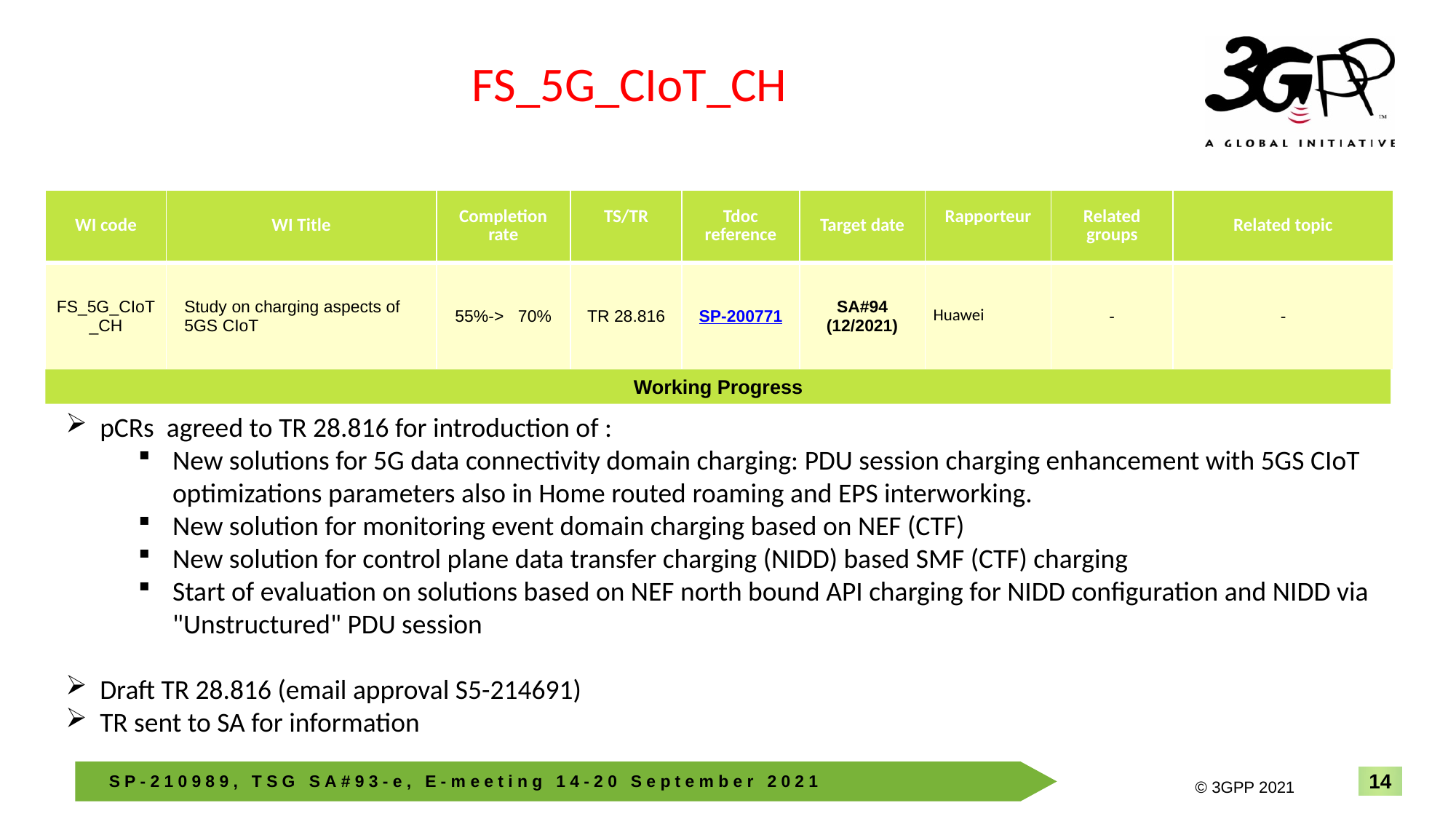

FS_5G_CIoT_CH
| WI code | WI Title | Completion rate | TS/TR | Tdoc reference | Target date | Rapporteur | Related groups | Related topic |
| --- | --- | --- | --- | --- | --- | --- | --- | --- |
| FS\_5G\_CIoT\_CH | Study on charging aspects of 5GS CIoT | 55%-> 70% | TR 28.816 | SP-200771 | SA#94 (12/2021) | Huawei | - | - |
Working Progress
pCRs  agreed to TR 28.816 for introduction of :
New solutions for 5G data connectivity domain charging: PDU session charging enhancement with 5GS CIoT optimizations parameters also in Home routed roaming and EPS interworking.
New solution for monitoring event domain charging based on NEF (CTF)
New solution for control plane data transfer charging (NIDD) based SMF (CTF) charging
Start of evaluation on solutions based on NEF north bound API charging for NIDD configuration and NIDD via "Unstructured" PDU session

Draft TR 28.816 (email approval S5-214691)
TR sent to SA for information